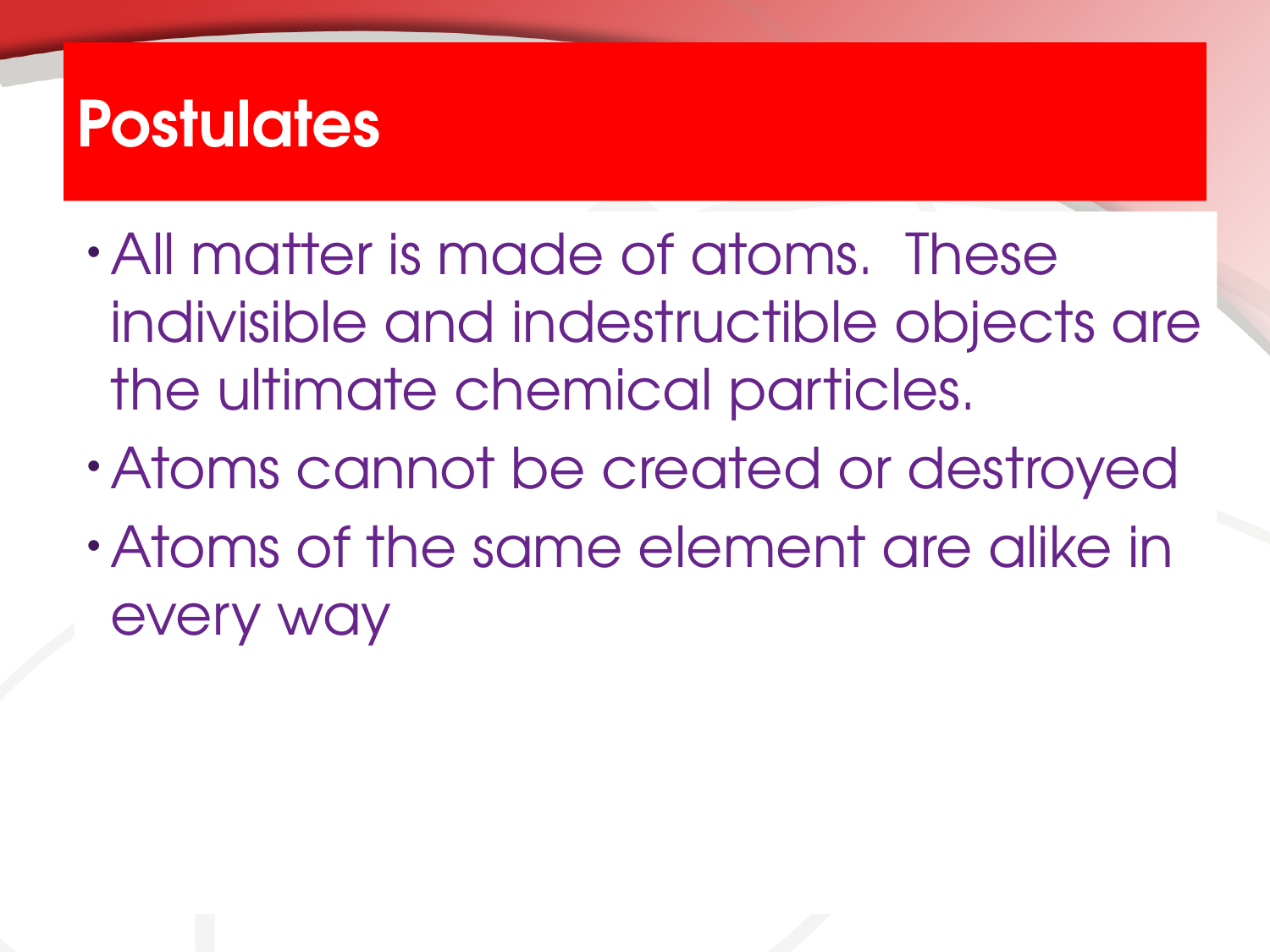

# Postulates
All matter is made of atoms.  These indivisible and indestructible objects are the ultimate chemical particles.
Atoms cannot be created or destroyed
Atoms of the same element are alike in every way